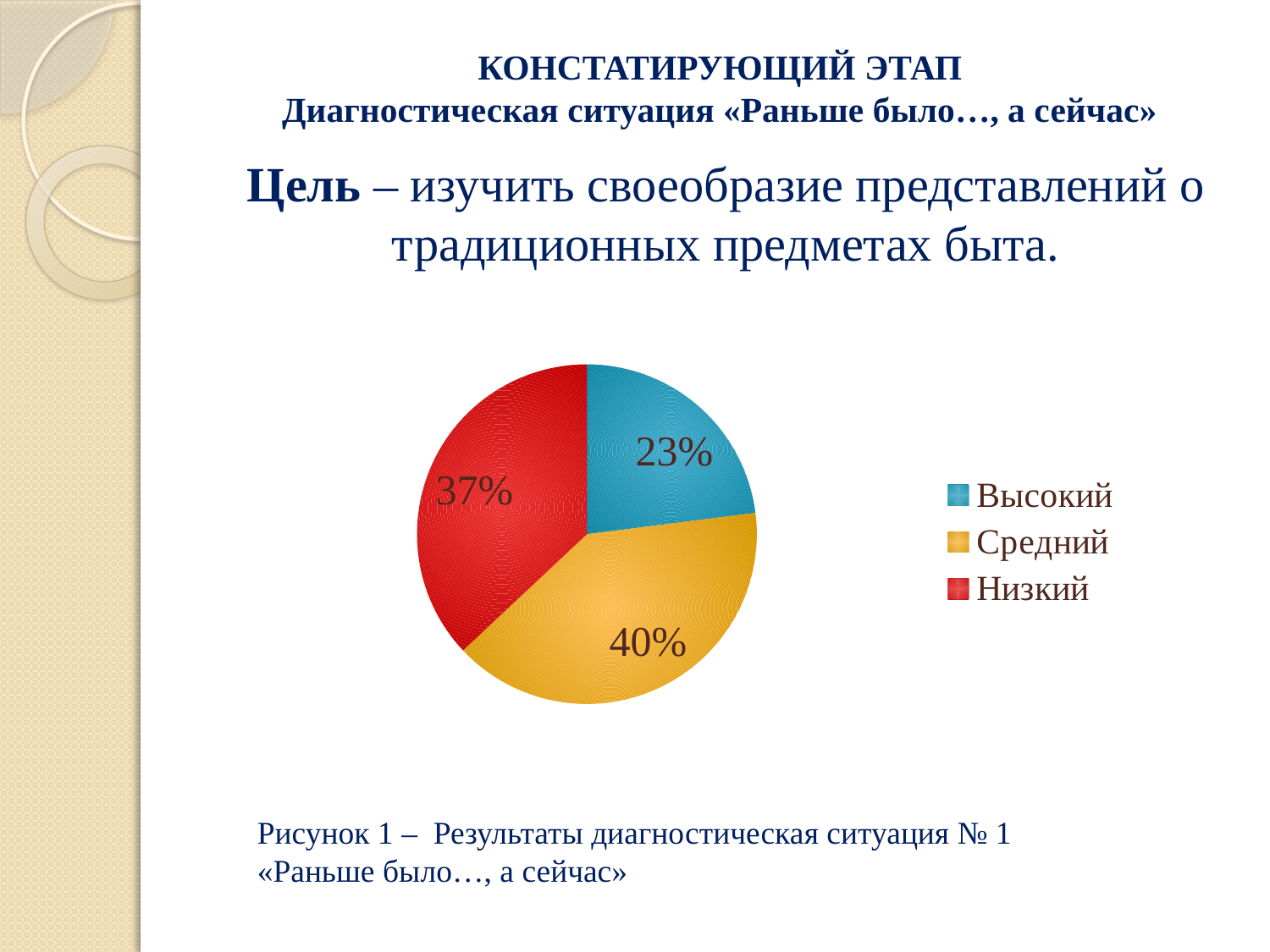

# КОНСТАТИРУЮЩИЙ ЭТАП Диагностическая ситуация «Раньше было…, а сейчас»
Цель – изучить своеобразие представлений о традиционных предметах быта.

### Chart

| Category | Продажи |
|---|---|
| Высокий | 0.23 |
| Средний | 0.4 |
| Низкий | 0.37 |
Рисунок 1 –  Результаты диагностическая ситуация № 1 «Раньше было…, а сейчас»